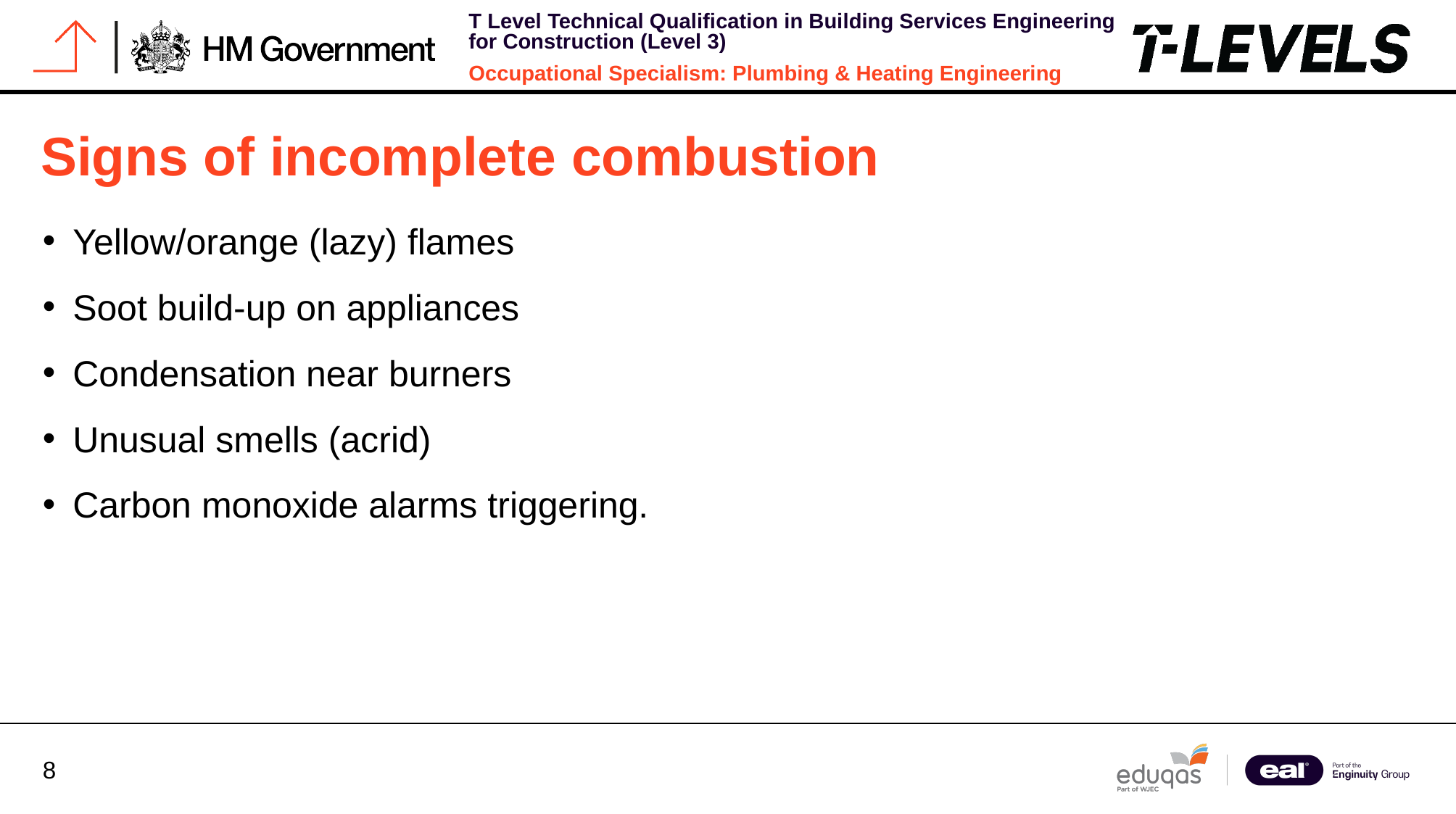

# Signs of incomplete combustion
Yellow/orange (lazy) flames
Soot build-up on appliances
Condensation near burners
Unusual smells (acrid)
Carbon monoxide alarms triggering.